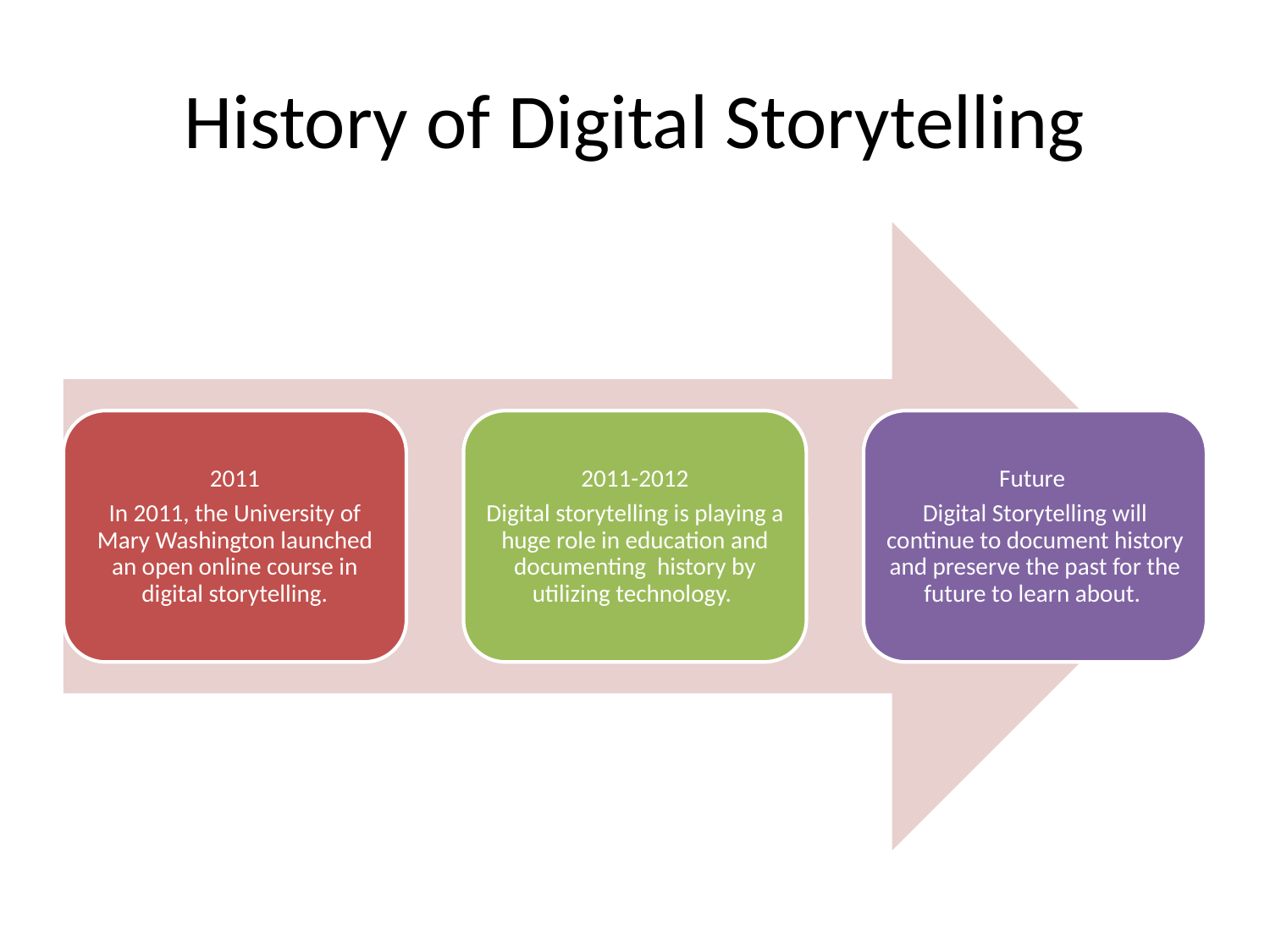

# History of Digital Storytelling
2011
In 2011, the University of Mary Washington launched an open online course in digital storytelling.
2011-2012
Digital storytelling is playing a huge role in education and documenting  history by utilizing technology.
Future
Digital Storytelling will continue to document history and preserve the past for the future to learn about.